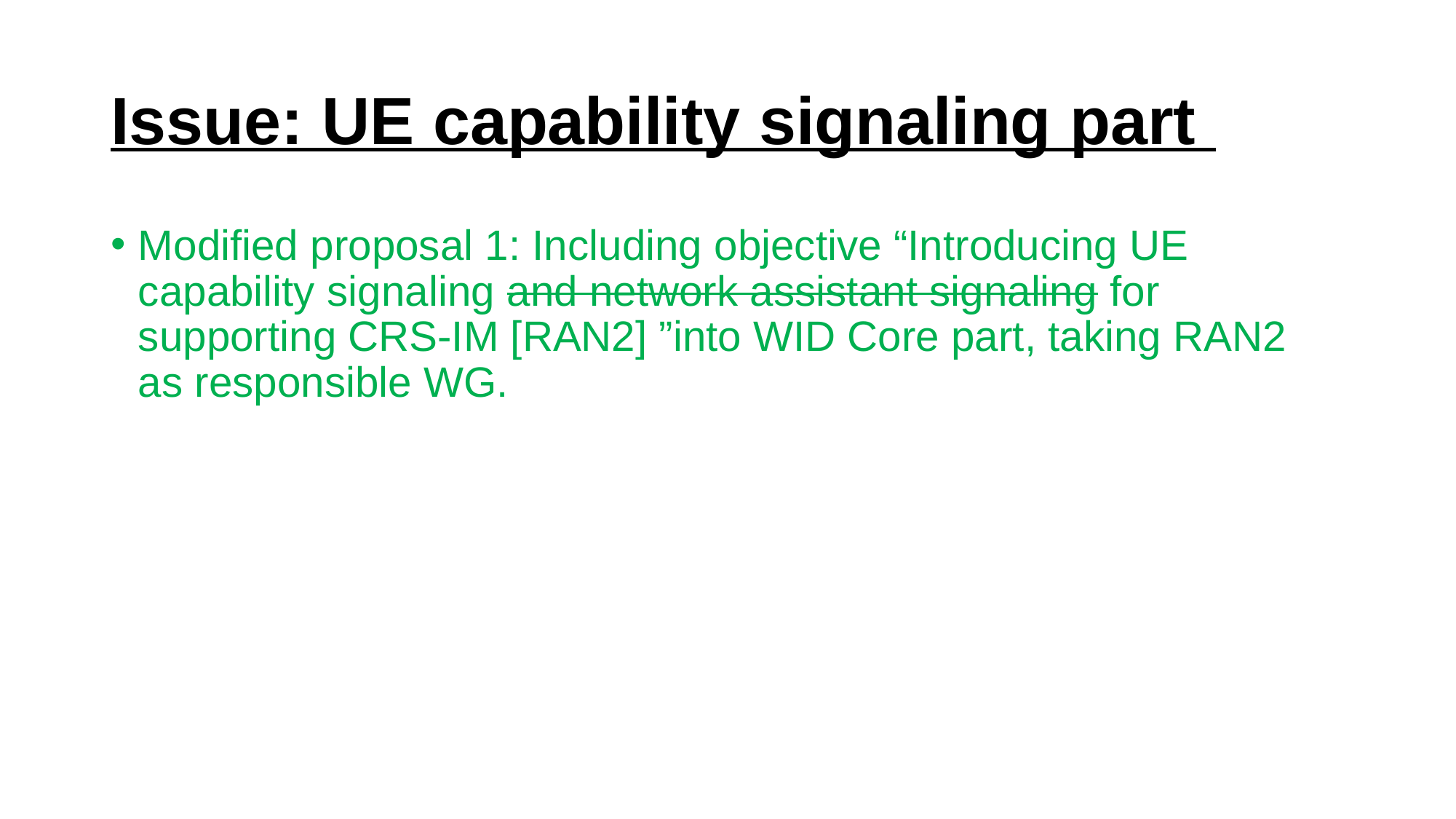

# Issue: UE capability signaling part
Modified proposal 1: Including objective “Introducing UE capability signaling and network assistant signaling for supporting CRS-IM [RAN2] ”into WID Core part, taking RAN2 as responsible WG.